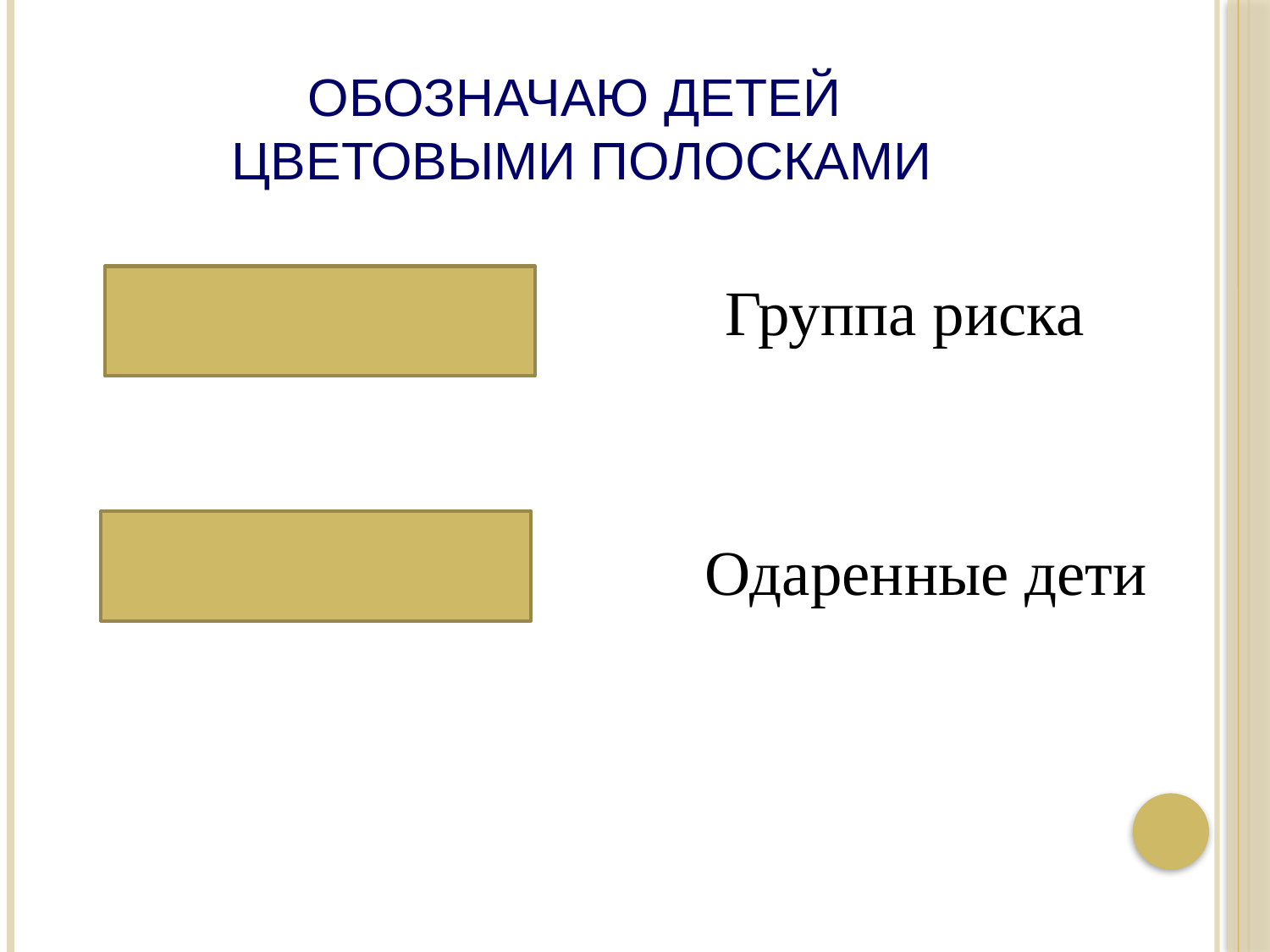

# Обозначаю детей цветовыми полосками

Группа риска

Одаренные дети